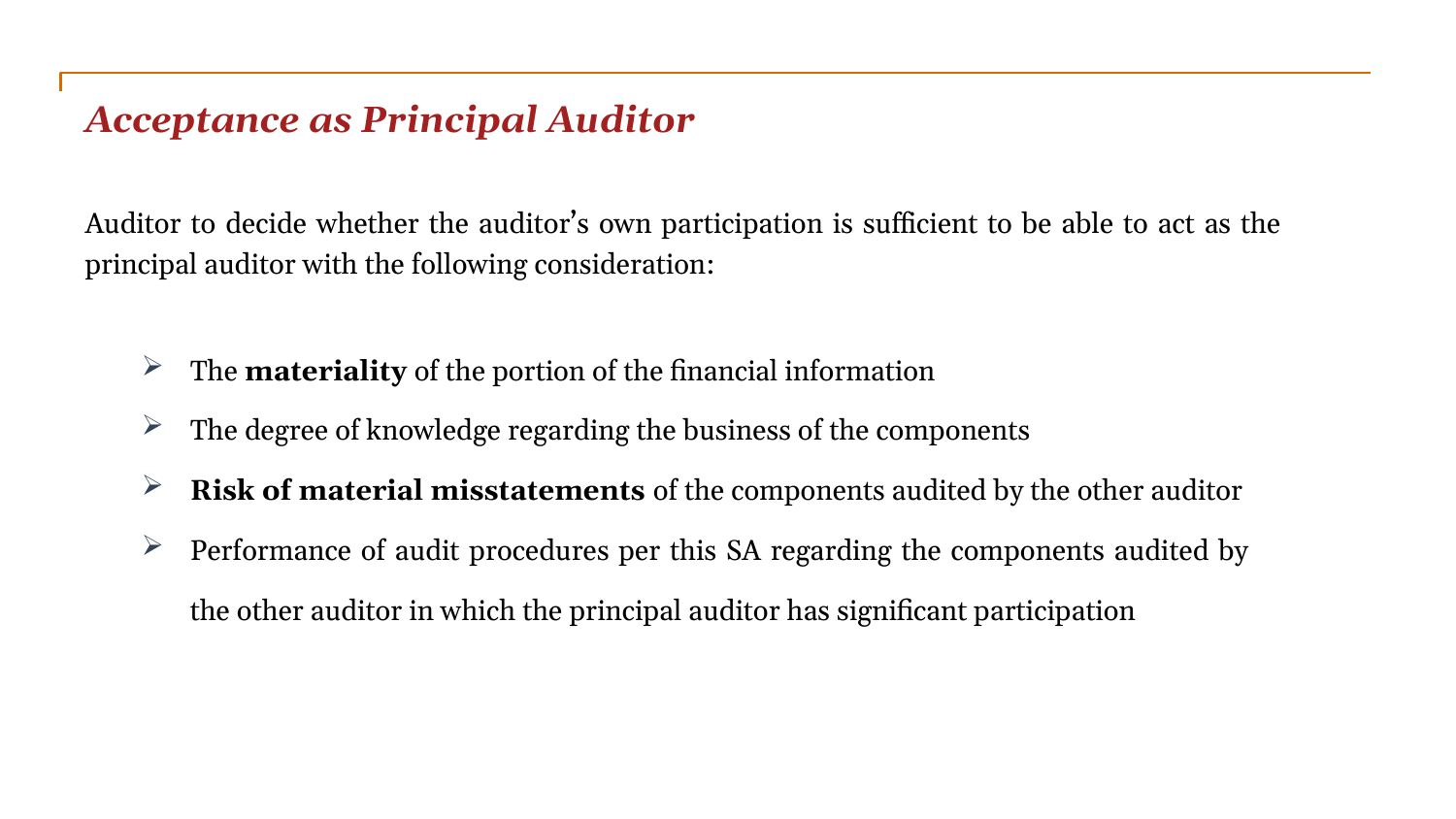

Acceptance as Principal Auditor
Auditor to decide whether the auditor’s own participation is sufficient to be able to act as the principal auditor with the following consideration:
The materiality of the portion of the financial information
The degree of knowledge regarding the business of the components
Risk of material misstatements of the components audited by the other auditor
Performance of audit procedures per this SA regarding the components audited by the other auditor in which the principal auditor has significant participation